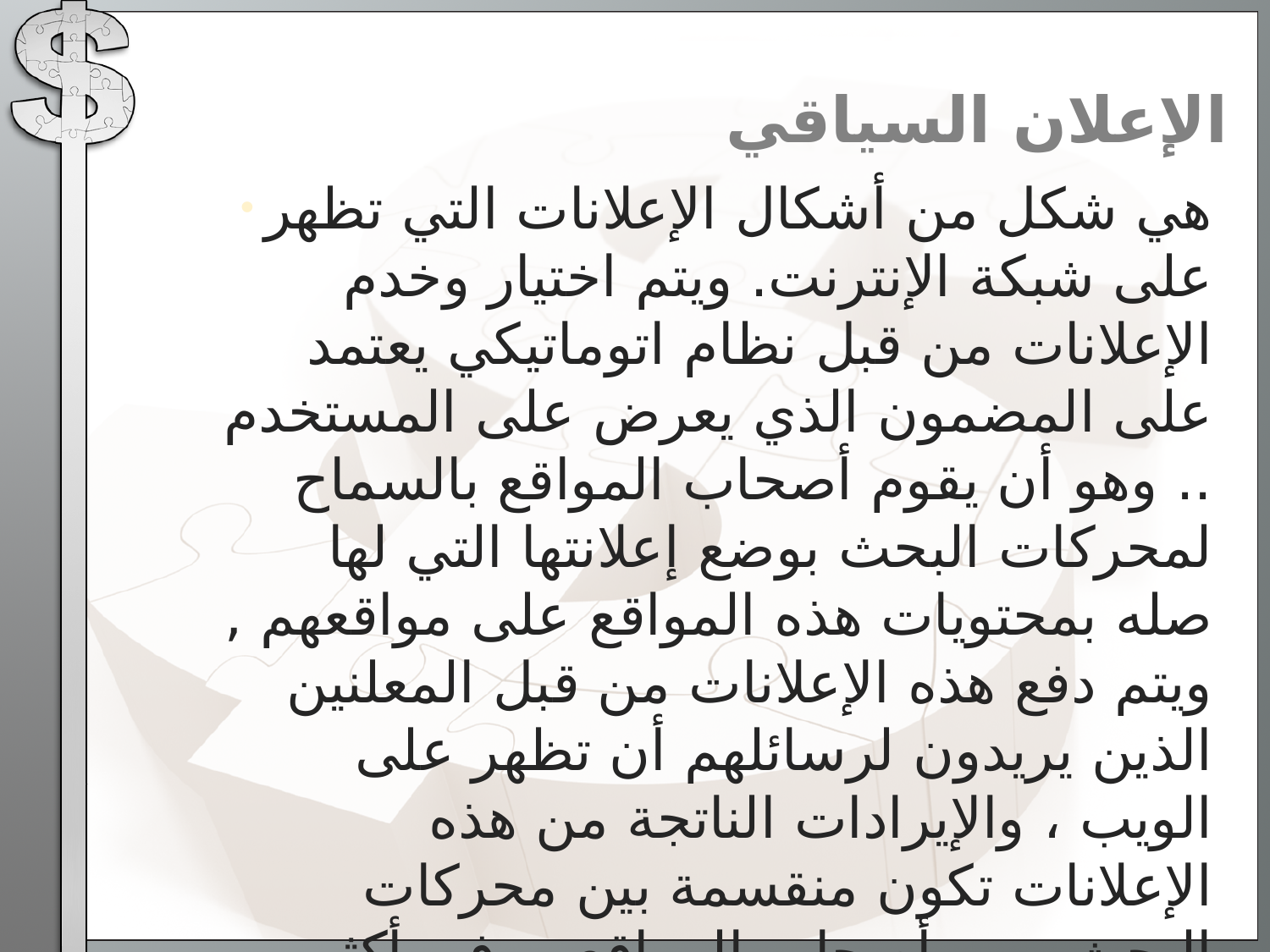

# الإعلان السياقي
هي شكل من أشكال الإعلانات التي تظهر على شبكة الإنترنت. ويتم اختيار وخدم الإعلانات من قبل نظام اتوماتيكي يعتمد على المضمون الذي يعرض على المستخدم .. وهو أن يقوم أصحاب المواقع بالسماح لمحركات البحث بوضع إعلانتها التي لها صله بمحتويات هذه المواقع على مواقعهم , ويتم دفع هذه الإعلانات من قبل المعلنين الذين يريدون لرسائلهم أن تظهر على الويب ، والإيرادات الناتجة من هذه الإعلانات تكون منقسمة بين محركات البحث وبين أصحاب المواقع , وفي أكثر الأحيان أصحاب المواقع يحصلون على أكثر من نصف هذه الإيرادات .